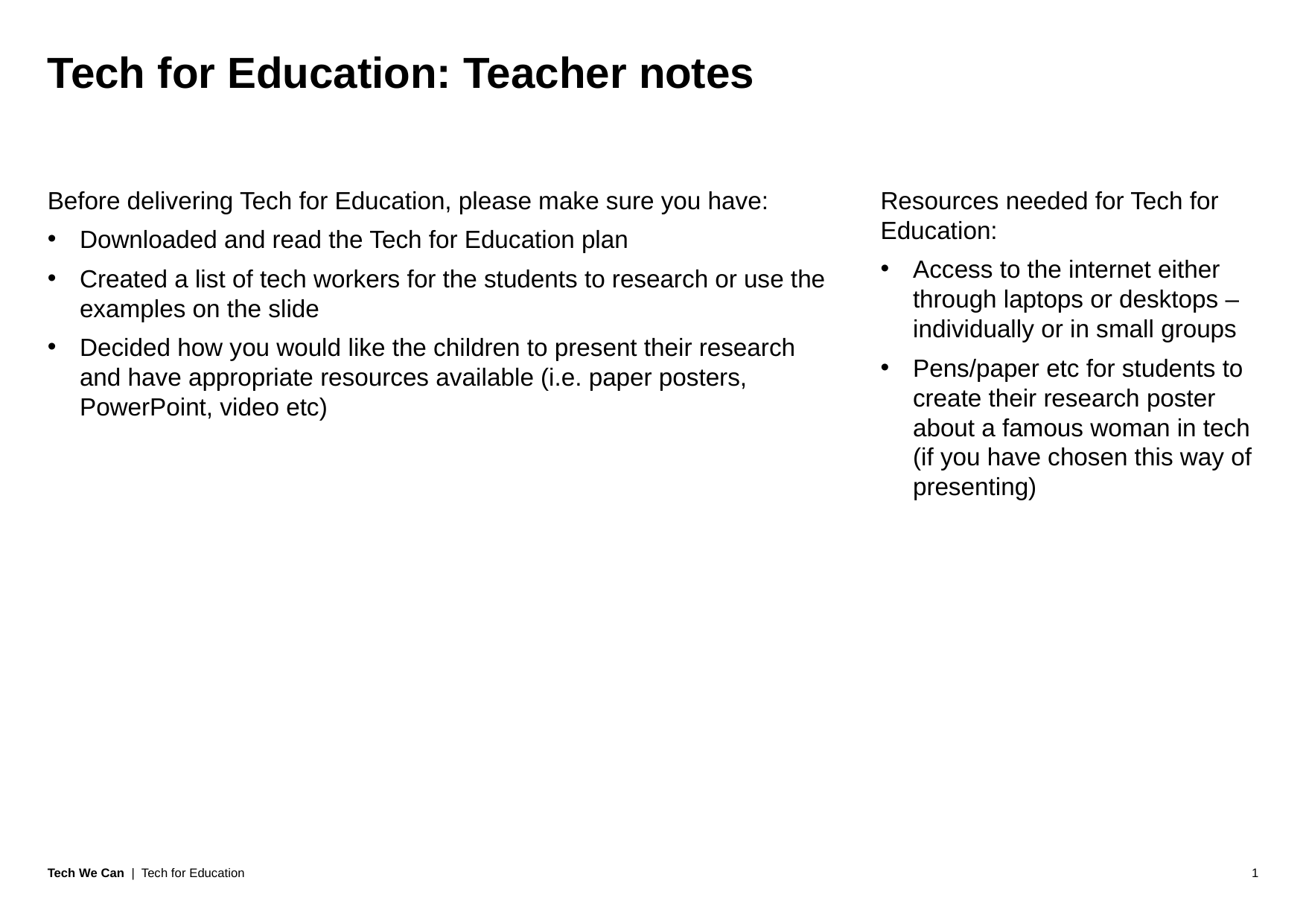

# Tech for Education: Teacher notes
Before delivering Tech for Education, please make sure you have:
Downloaded and read the Tech for Education plan
Created a list of tech workers for the students to research or use the examples on the slide
Decided how you would like the children to present their research and have appropriate resources available (i.e. paper posters, PowerPoint, video etc)
Resources needed for Tech for Education:
Access to the internet either through laptops or desktops – individually or in small groups
Pens/paper etc for students to create their research poster about a famous woman in tech (if you have chosen this way of presenting)
1